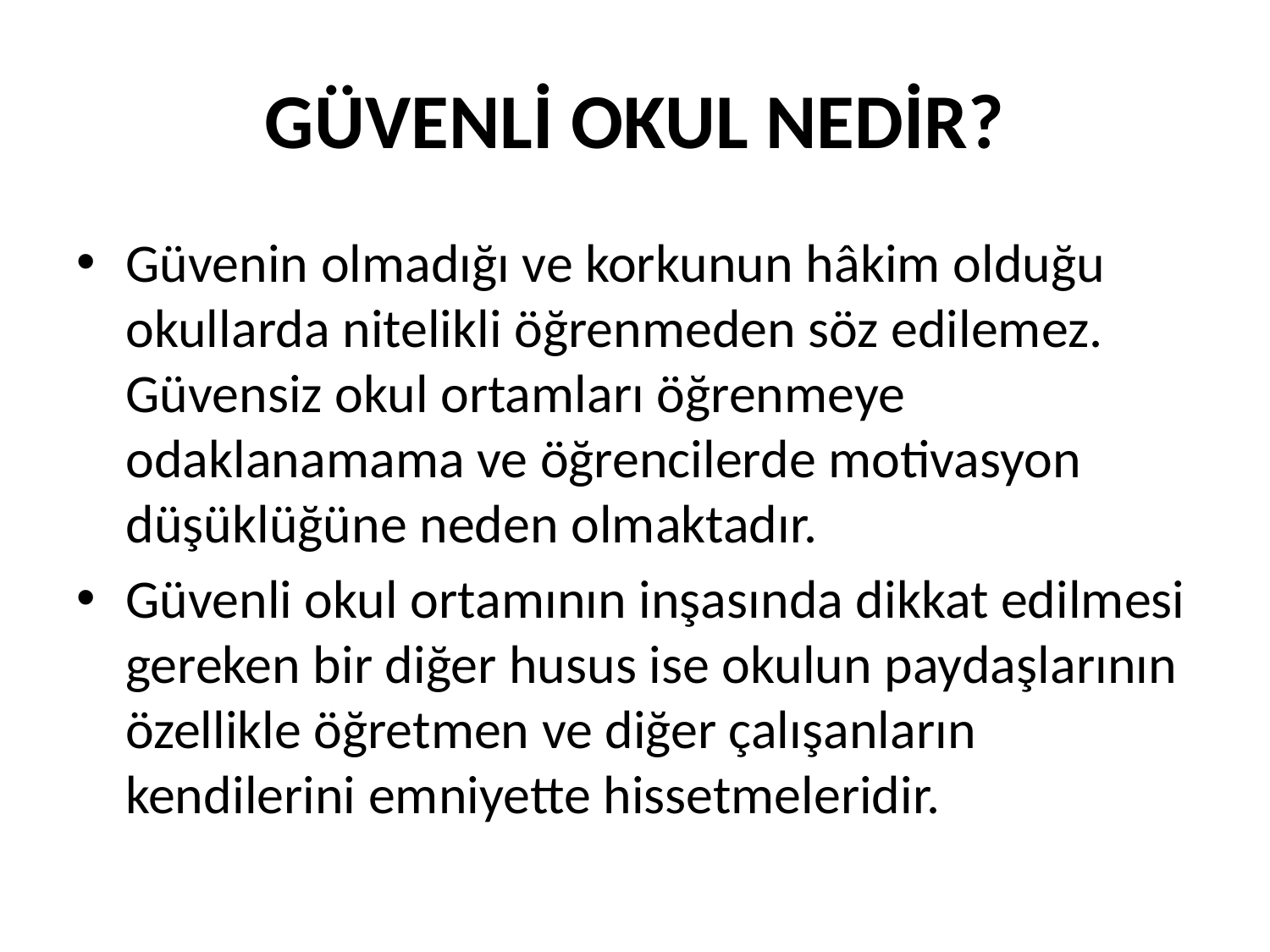

# GÜVENLİ OKUL NEDİR?
Güvenin olmadığı ve korkunun hâkim olduğu okullarda nitelikli öğrenmeden söz edilemez. Güvensiz okul ortamları öğrenmeye odaklanamama ve öğrencilerde motivasyon düşüklüğüne neden olmaktadır.
Güvenli okul ortamının inşasında dikkat edilmesi gereken bir diğer husus ise okulun paydaşlarının özellikle öğretmen ve diğer çalışanların kendilerini emniyette hissetmeleridir.